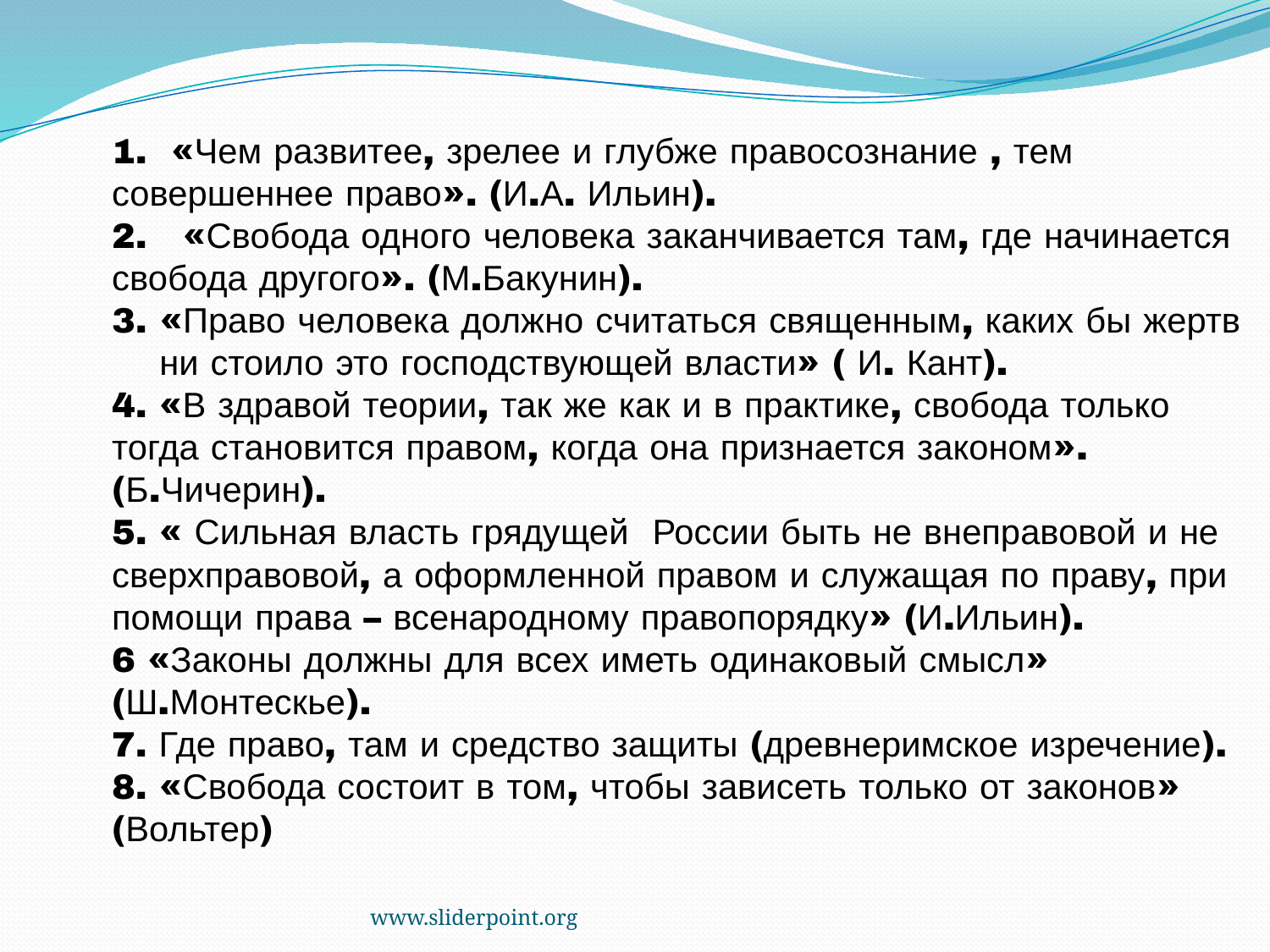

1.  «Чем развитее, зрелее и глубже правосознание , тем совершеннее право». (И.А. Ильин).
2.   «Свобода одного человека заканчивается там, где начинается свобода другого». (М.Бакунин).
«Право человека должно считаться священным, каких бы жертв ни стоило это господствующей власти» ( И. Кант).
4. «В здравой теории, так же как и в практике, свобода только тогда становится правом, когда она признается законом». (Б.Чичерин).
5. « Сильная власть грядущей  России быть не внеправовой и не сверхправовой, а оформленной правом и служащая по праву, при помощи права – всенародному правопорядку» (И.Ильин).
6 «Законы должны для всех иметь одинаковый смысл» (Ш.Монтескье).
7. Где право, там и средство защиты (древнеримское изречение).
8. «Свобода состоит в том, чтобы зависеть только от законов» (Вольтер)

www.sliderpoint.org